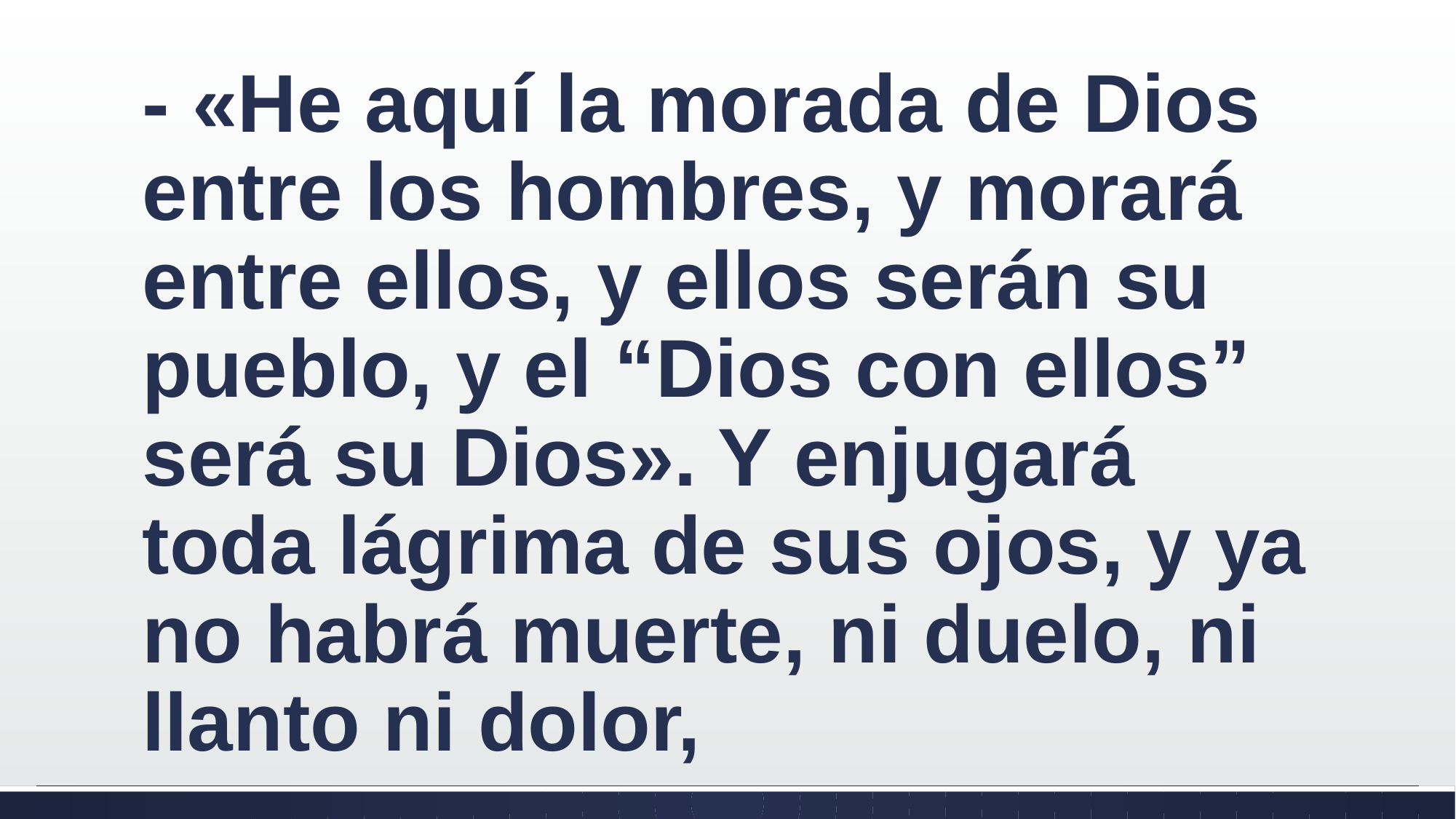

- «He aquí la morada de Dios entre los hombres, y morará entre ellos, y ellos serán su pueblo, y el “Dios con ellos” será su Dios». Y enjugará toda lágrima de sus ojos, y ya no habrá muerte, ni duelo, ni llanto ni dolor,
#